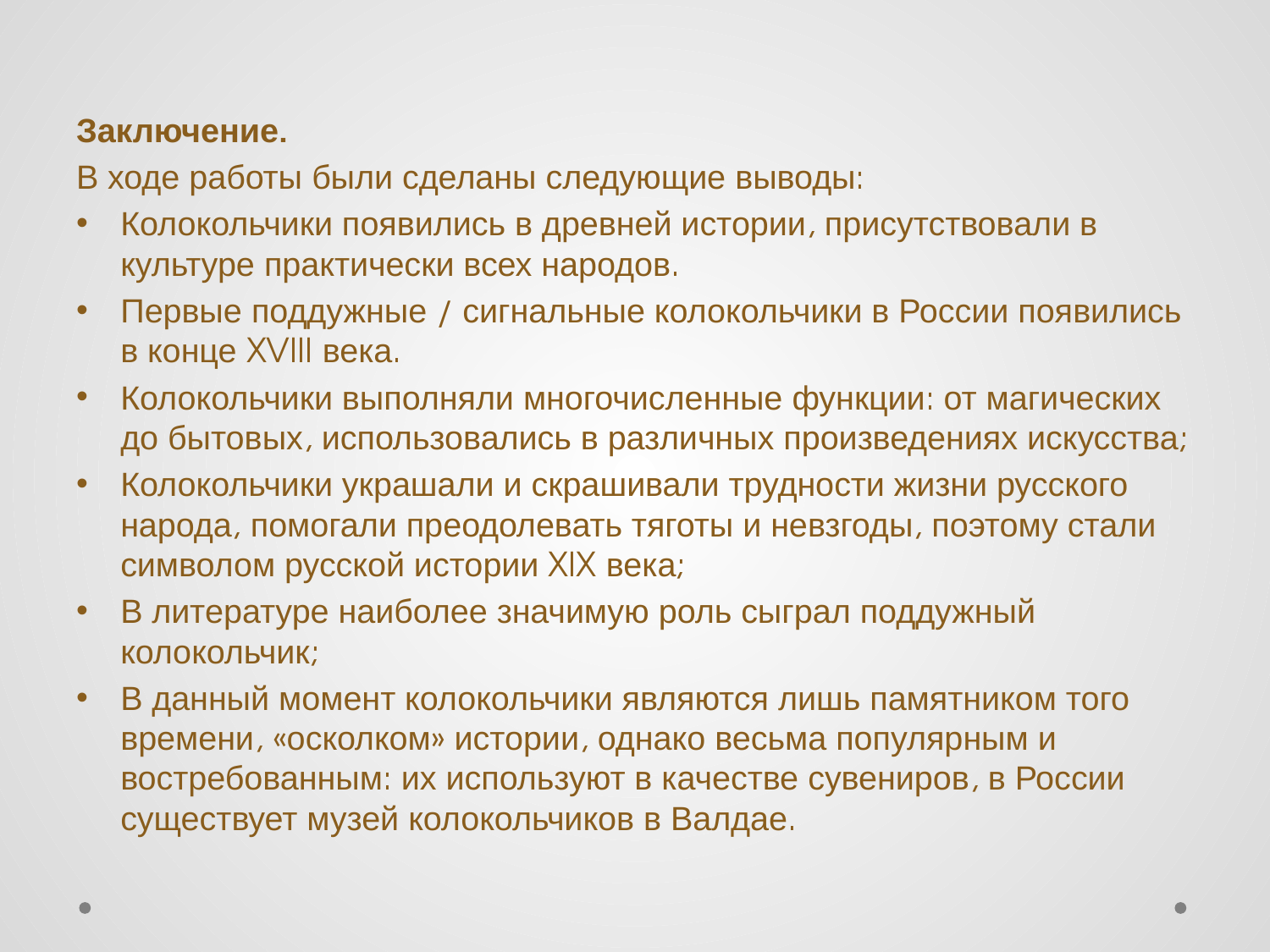

Заключение.
В ходе работы были сделаны следующие выводы:
Колокольчики появились в древней истории, присутствовали в культуре практически всех народов.
Первые поддужные / сигнальные колокольчики в России появились в конце XVIII века.
Колокольчики выполняли многочисленные функции: от магических до бытовых, использовались в различных произведениях искусства;
Колокольчики украшали и скрашивали трудности жизни русского народа, помогали преодолевать тяготы и невзгоды, поэтому стали символом русской истории XIX века;
В литературе наиболее значимую роль сыграл поддужный колокольчик;
В данный момент колокольчики являются лишь памятником того времени, «осколком» истории, однако весьма популярным и востребованным: их используют в качестве сувениров, в России существует музей колокольчиков в Валдае.